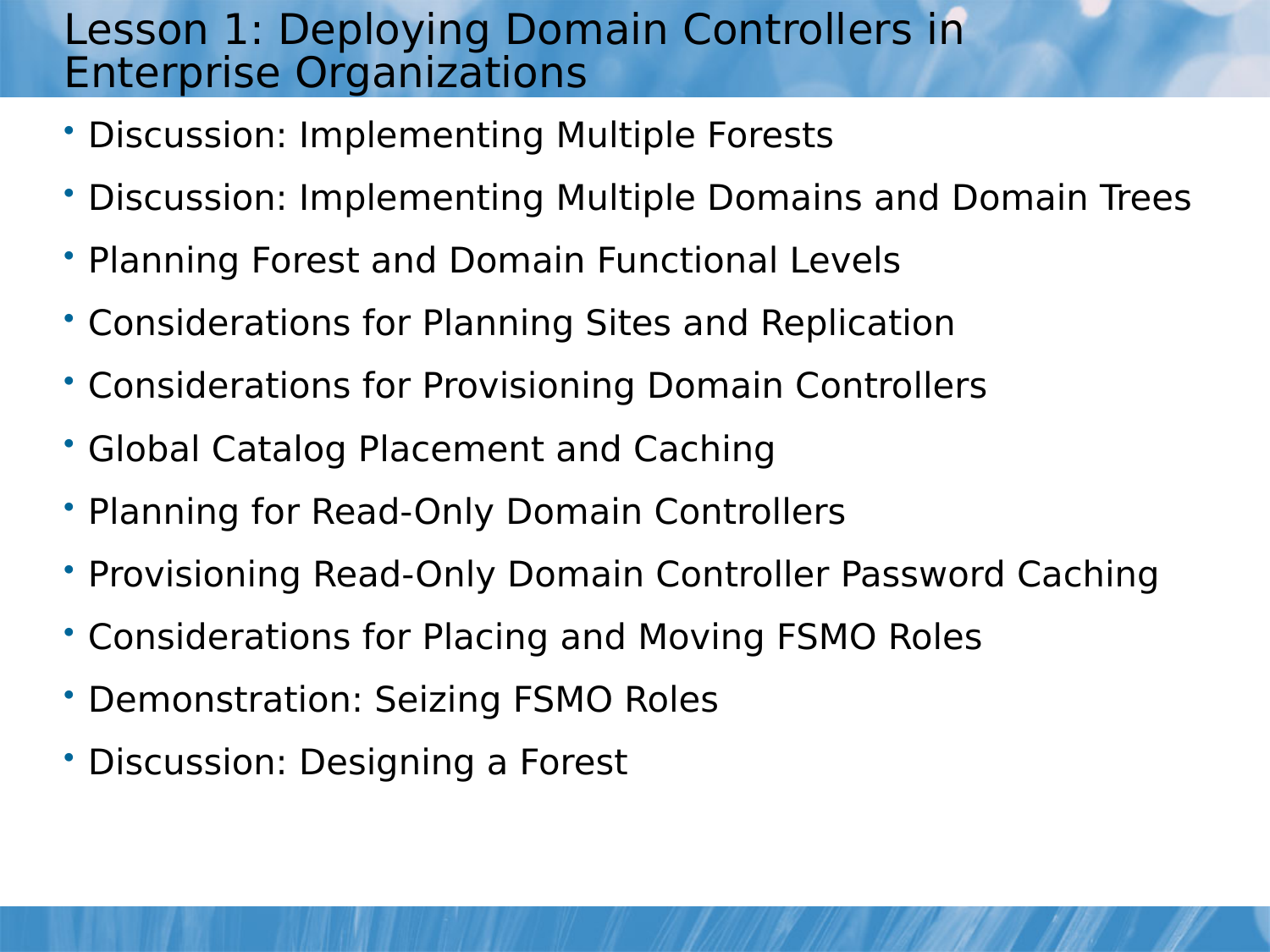

# Lesson 1: Deploying Domain Controllers in Enterprise Organizations
Discussion: Implementing Multiple Forests
Discussion: Implementing Multiple Domains and Domain Trees
Planning Forest and Domain Functional Levels
Considerations for Planning Sites and Replication
Considerations for Provisioning Domain Controllers
Global Catalog Placement and Caching
Planning for Read-Only Domain Controllers
Provisioning Read-Only Domain Controller Password Caching
Considerations for Placing and Moving FSMO Roles
Demonstration: Seizing FSMO Roles
Discussion: Designing a Forest